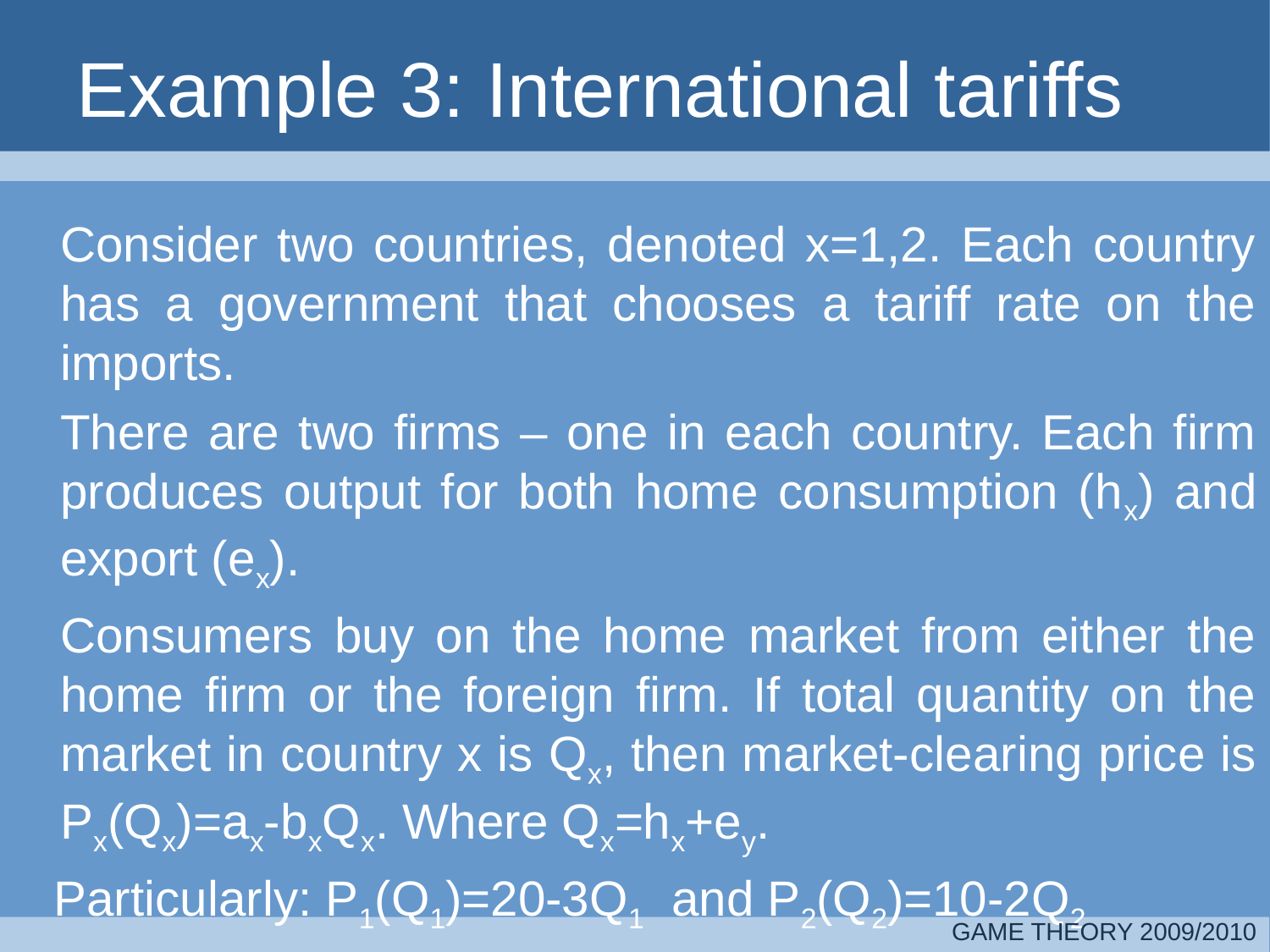

# Example 3: International tariffs
	Consider two countries, denoted x=1,2. Each country has a government that chooses a tariff rate on the imports.
	There are two firms – one in each country. Each firm produces output for both home consumption (hx) and export (ex).
	Consumers buy on the home market from either the home firm or the foreign firm. If total quantity on the market in country x is Qx, then market-clearing price is Px(Qx)=ax-bxQx. Where Qx=hx+ey.
   Particularly: P1(Q1)=20-3Q1  and P2(Q2)=10-2Q2

GAME THEORY 2009/2010